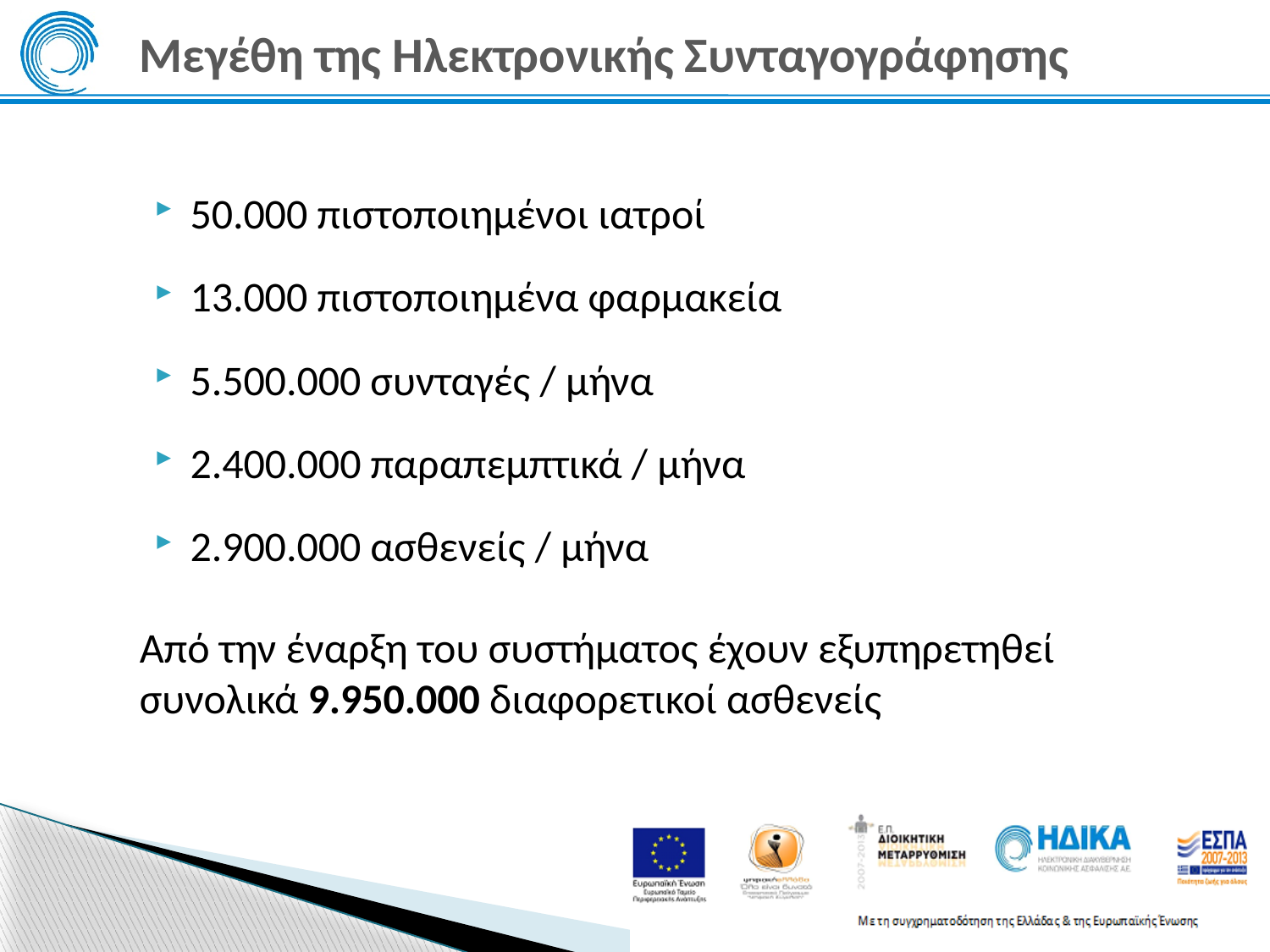

# Μεγέθη της Ηλεκτρονικής Συνταγογράφησης

50.000 πιστοποιημένοι ιατροί
13.000 πιστοποιημένα φαρμακεία
5.500.000 συνταγές / μήνα
2.400.000 παραπεμπτικά / μήνα
2.900.000 ασθενείς / μήνα

Από την έναρξη του συστήματος έχουν εξυπηρετηθεί συνολικά 9.950.000 διαφορετικοί ασθενείς